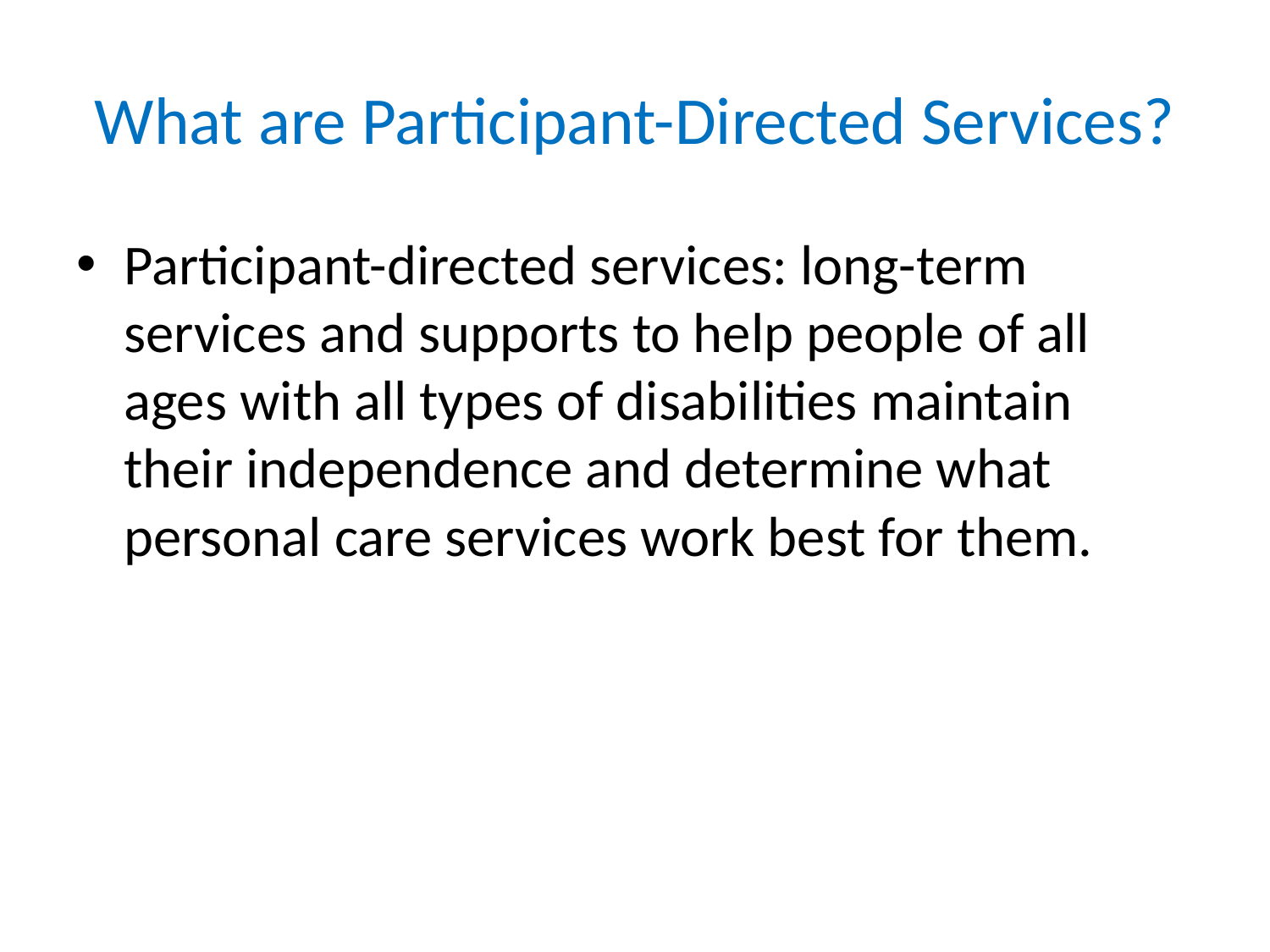

# What are Participant-Directed Services?
Participant-directed services: long-term services and supports to help people of all ages with all types of disabilities maintain their independence and determine what personal care services work best for them.